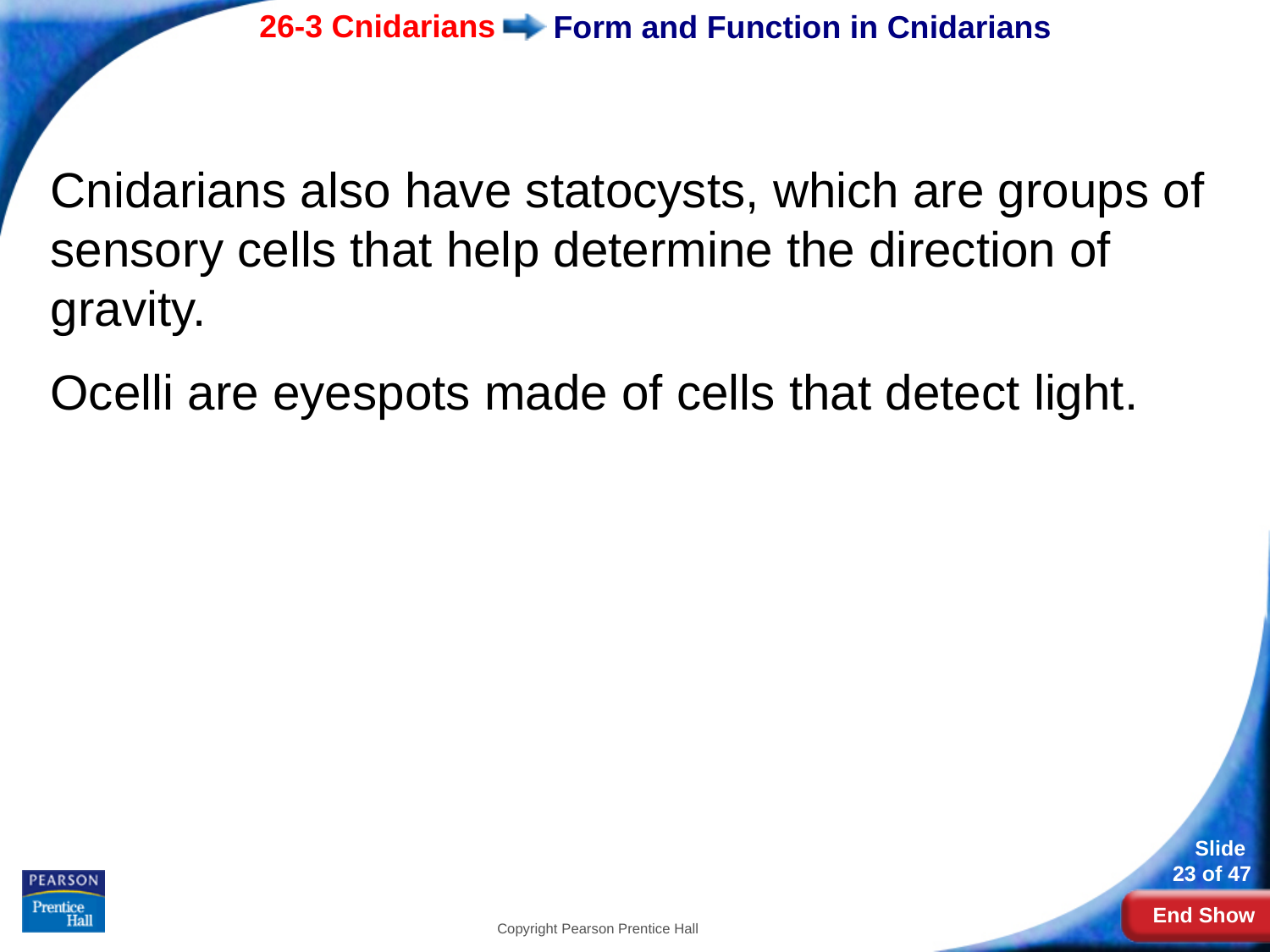

# Form and Function in Cnidarians
Cnidarians also have statocysts, which are groups of sensory cells that help determine the direction of gravity.
Ocelli are eyespots made of cells that detect light.
Copyright Pearson Prentice Hall